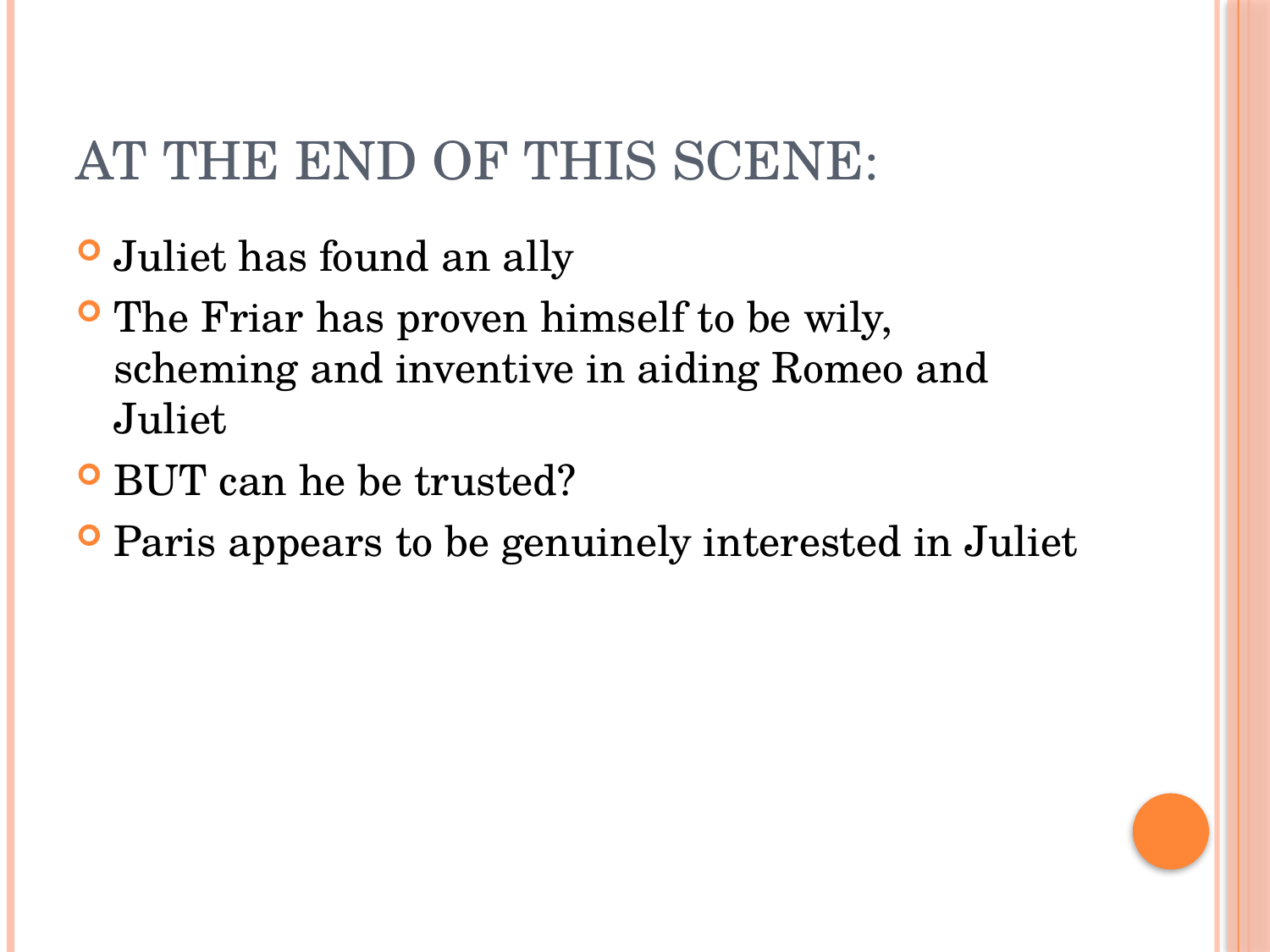

# At the end of this scene:
Juliet has found an ally
The Friar has proven himself to be wily, scheming and inventive in aiding Romeo and Juliet
BUT can he be trusted?
Paris appears to be genuinely interested in Juliet